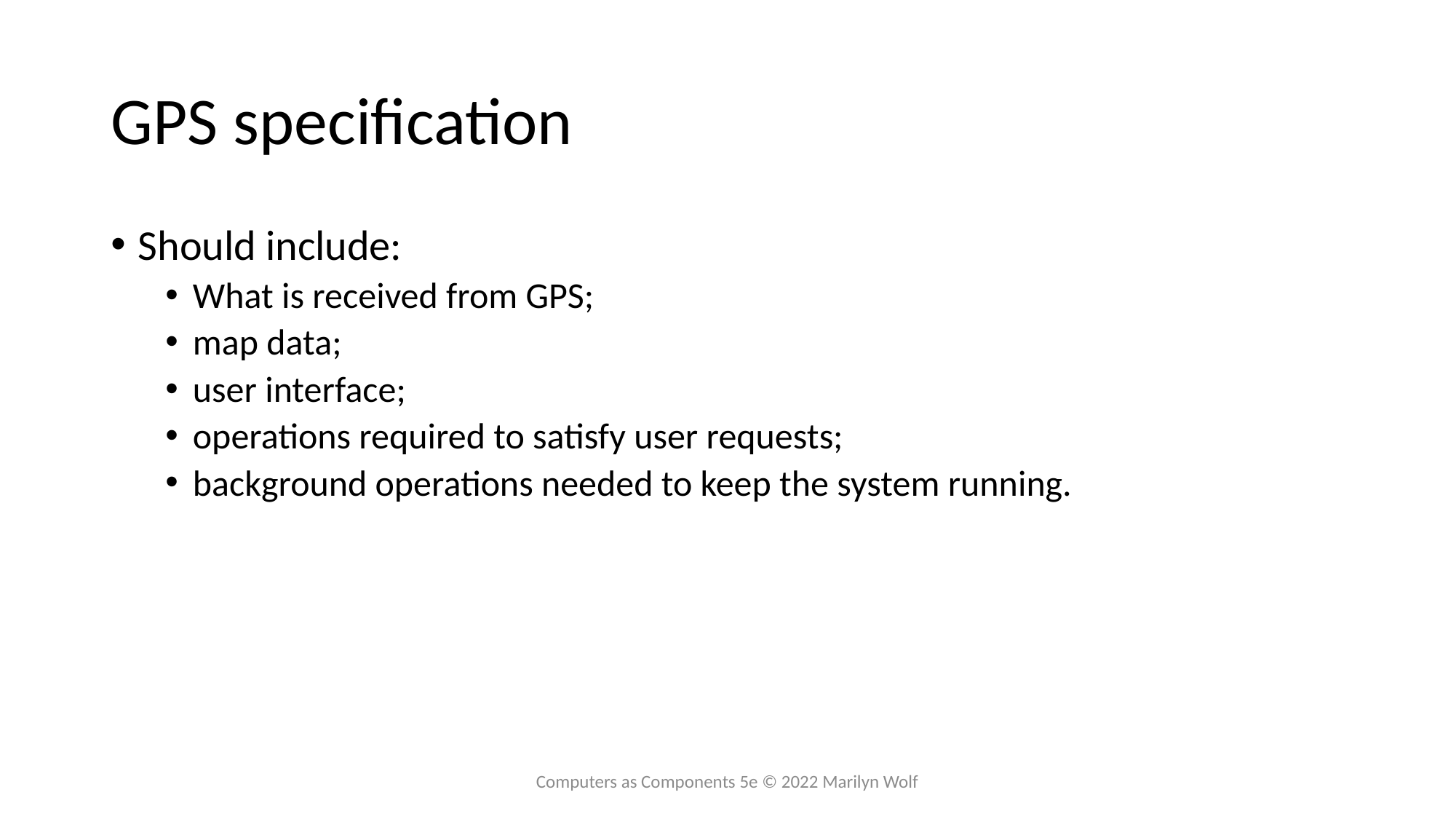

# GPS specification
Should include:
What is received from GPS;
map data;
user interface;
operations required to satisfy user requests;
background operations needed to keep the system running.
Computers as Components 5e © 2022 Marilyn Wolf